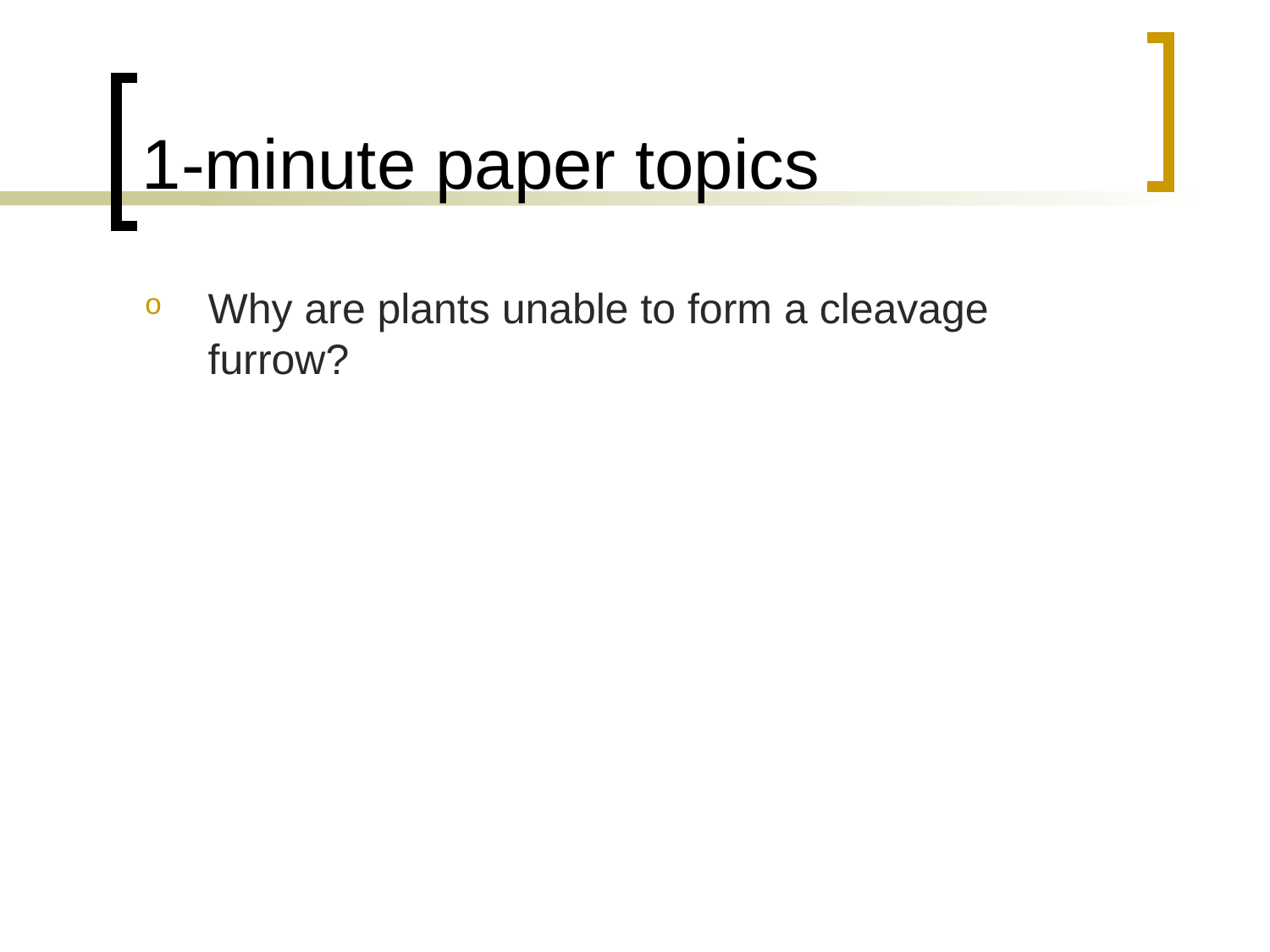

# 1-minute paper topics
Why are plants unable to form a cleavage furrow?